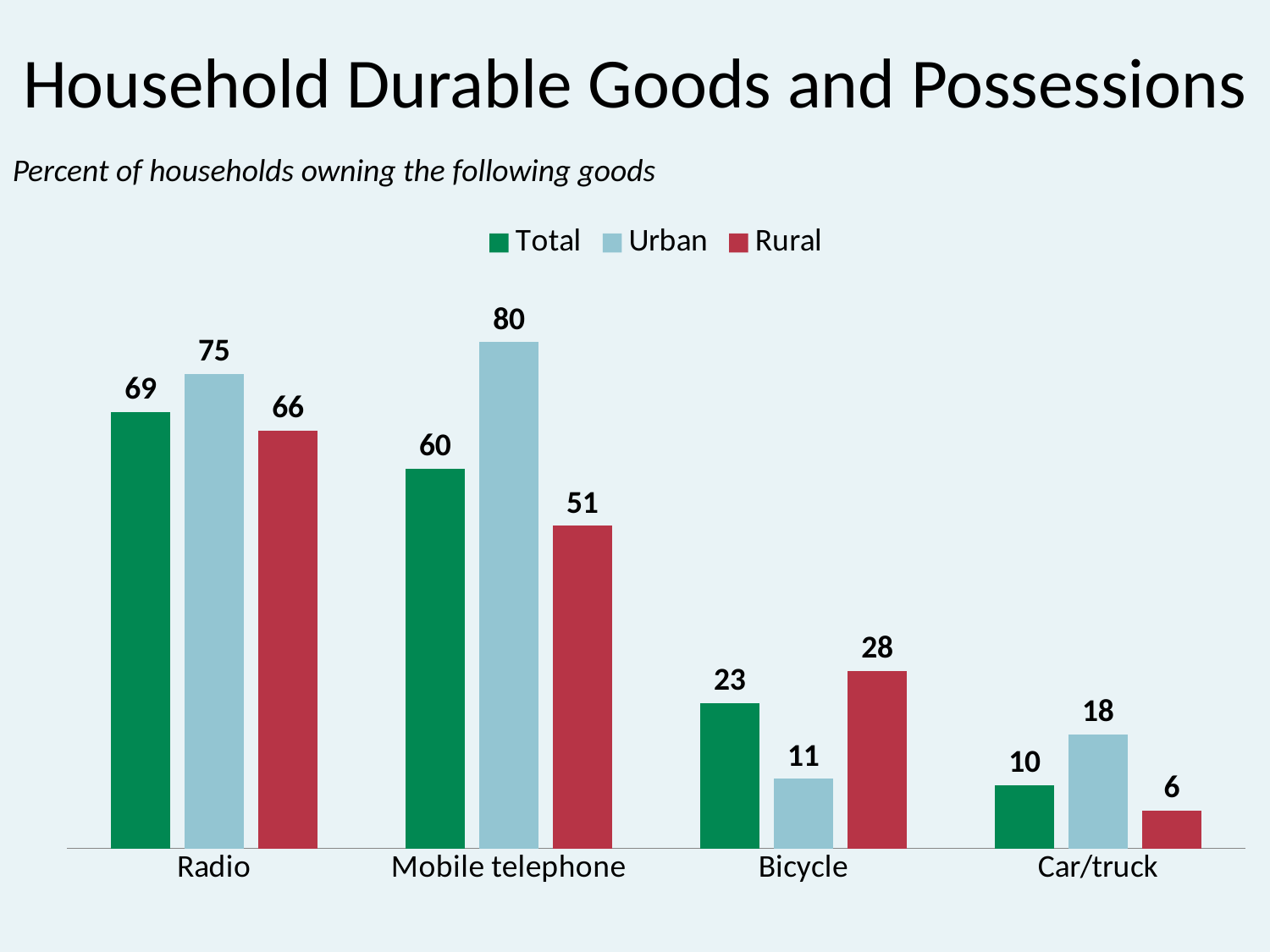

# Household Durable Goods and Possessions
Percent of households owning the following goods

### Chart

| Category | Total | Urban | Rural |
|---|---|---|---|
| Radio | 69.0 | 75.0 | 66.0 |
| Mobile telephone | 60.0 | 80.0 | 51.0 |
| Bicycle | 23.0 | 11.0 | 28.0 |
| Car/truck | 10.0 | 18.0 | 6.0 |